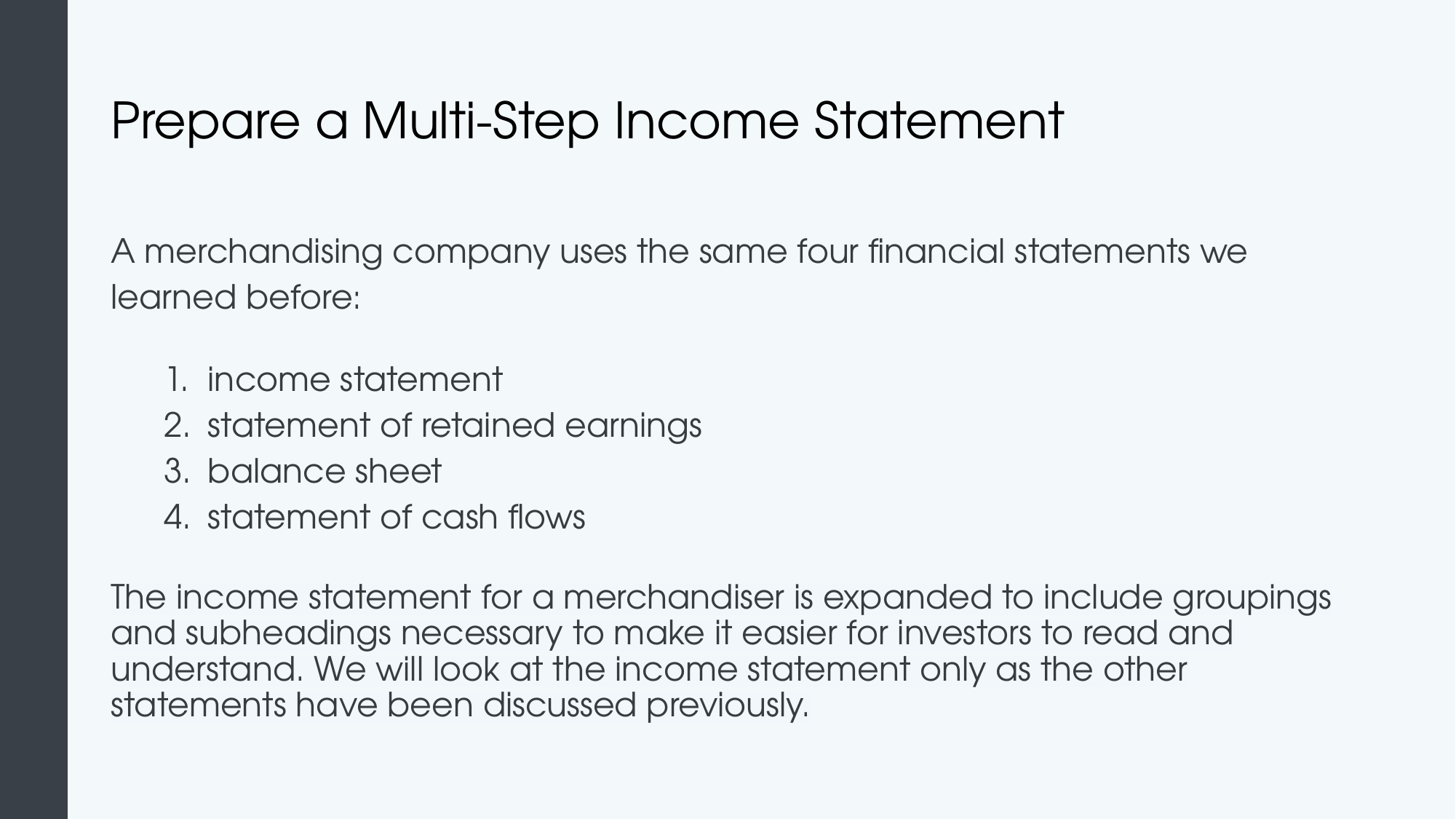

# Prepare a Multi-Step Income Statement
A merchandising company uses the same four financial statements we learned before:
income statement
statement of retained earnings
balance sheet
statement of cash flows
The income statement for a merchandiser is expanded to include groupings and subheadings necessary to make it easier for investors to read and understand. We will look at the income statement only as the other statements have been discussed previously.